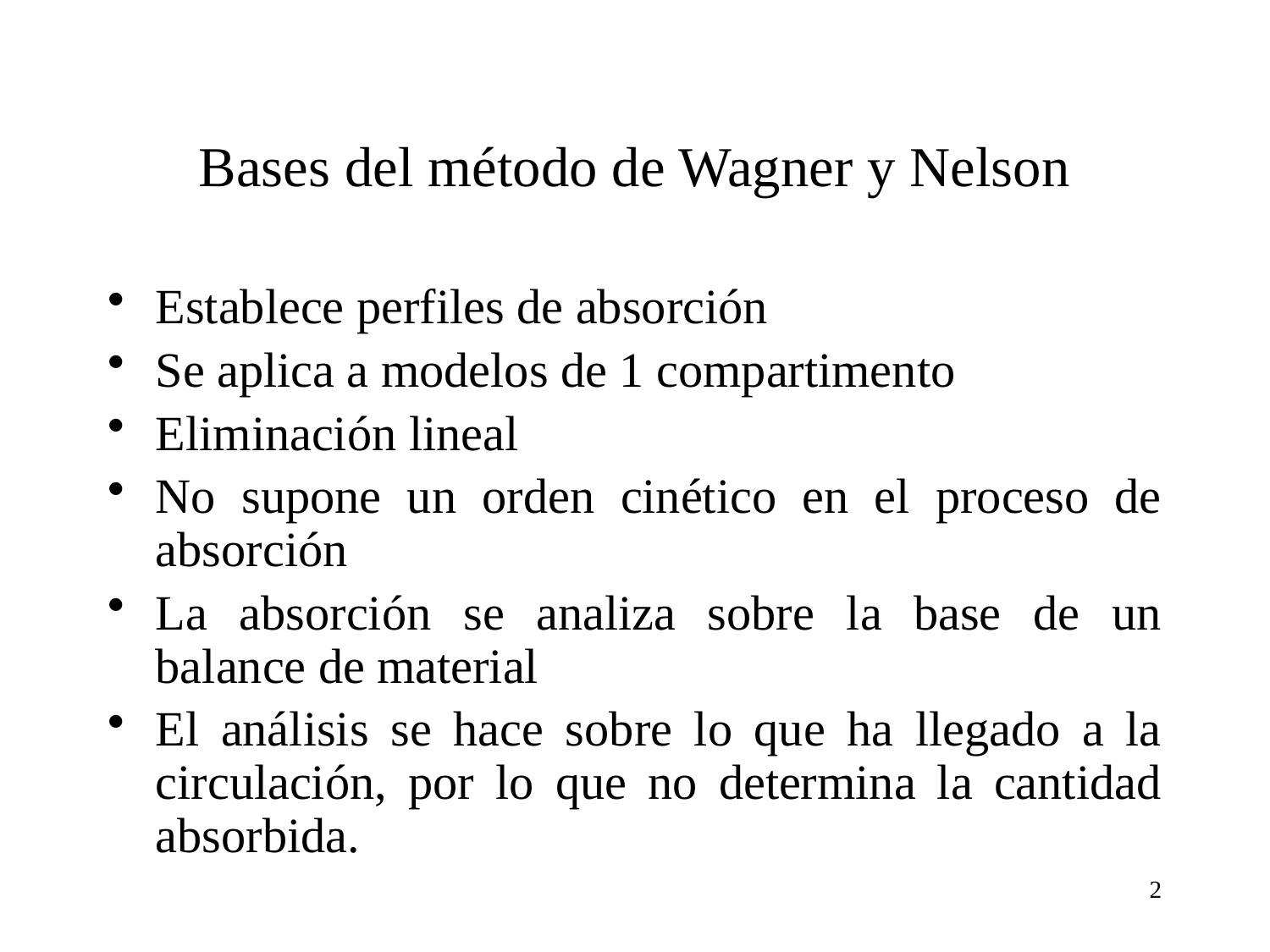

# Bases del método de Wagner y Nelson
Establece perfiles de absorción
Se aplica a modelos de 1 compartimento
Eliminación lineal
No supone un orden cinético en el proceso de absorción
La absorción se analiza sobre la base de un balance de material
El análisis se hace sobre lo que ha llegado a la circulación, por lo que no determina la cantidad absorbida.
2